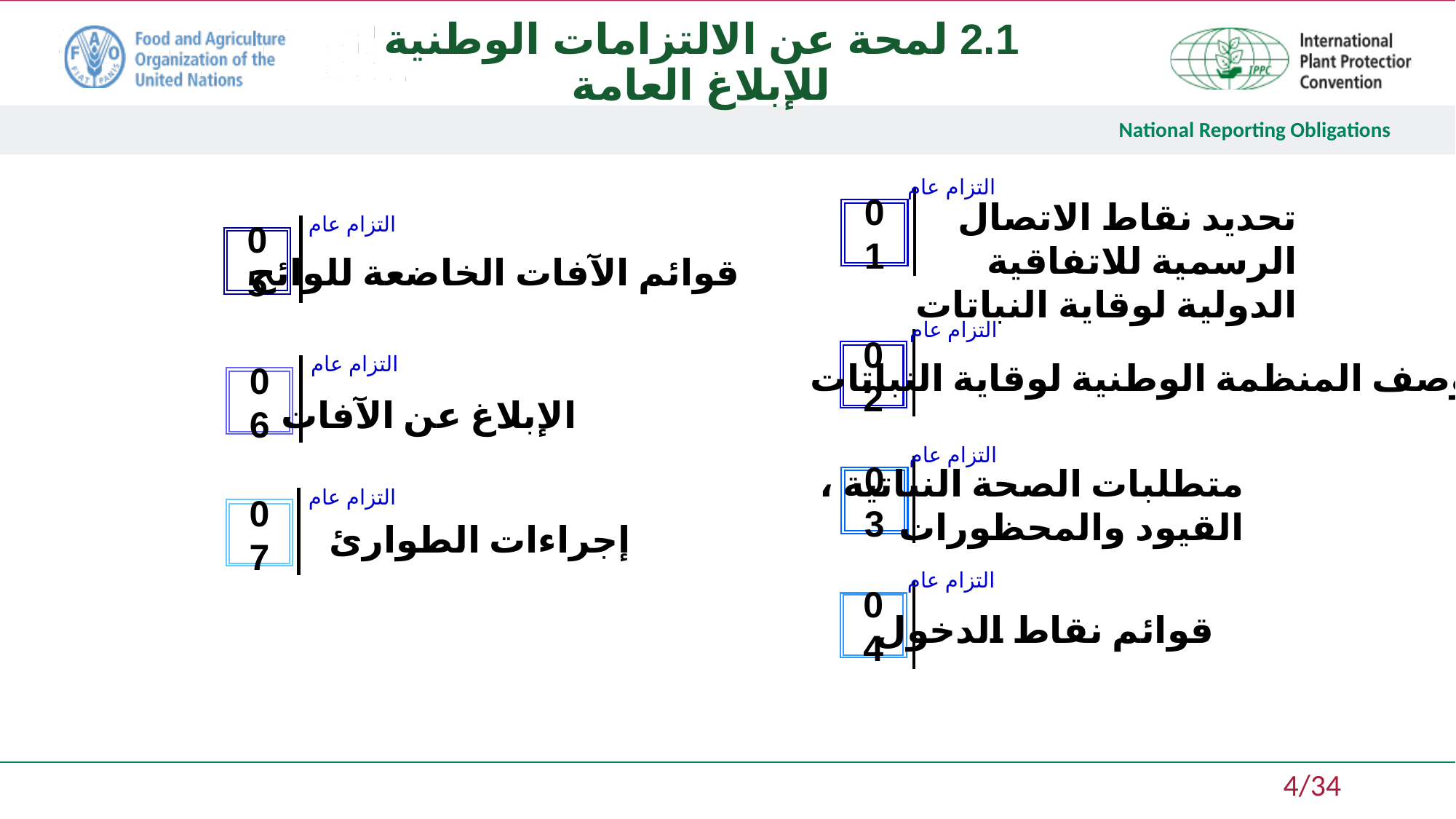

2.1 لمحة عن الالتزامات الوطنية للإبلاغ العامة
التزام عام
تحديد نقاط الاتصال الرسمية للاتفاقية الدولية لوقاية النباتات

01
التزام عام

05
قوائم الآفات الخاضعة للوائح
التزام عام

التزام عام
02

وصف المنظمة الوطنية لوقاية النباتات

06
الإبلاغ عن الآفات
التزام عام
متطلبات الصحة النباتية ،
القيود والمحظورات

03
التزام عام

07
إجراءات الطوارئ

التزام عام

04
قوائم نقاط الدخول